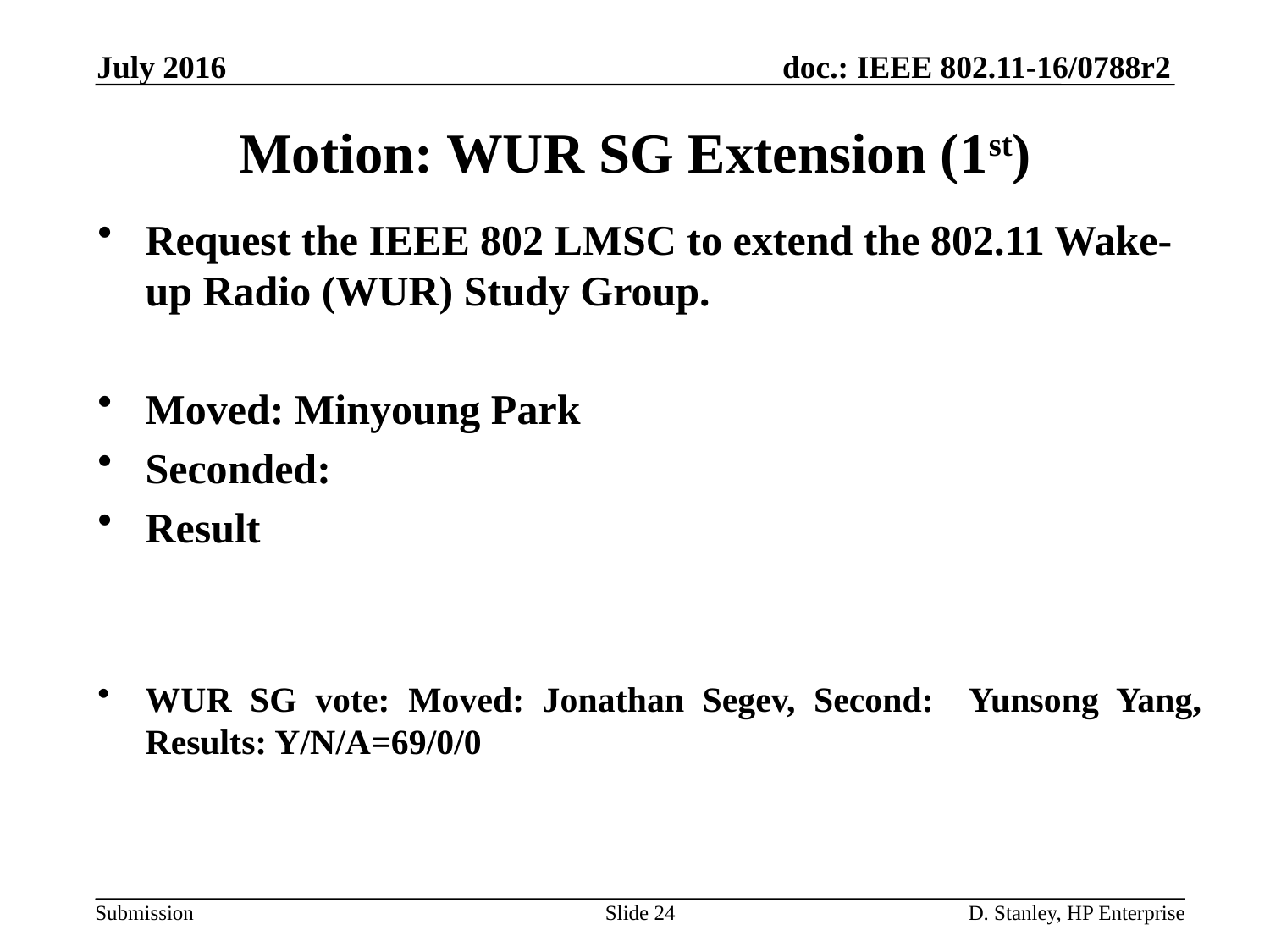

July 2016
# Motion: WUR SG Extension (1st)
Request the IEEE 802 LMSC to extend the 802.11 Wake-up Radio (WUR) Study Group.

Moved: Minyoung Park
Seconded:
Result

WUR SG vote: Moved: Jonathan Segev, Second:  Yunsong Yang, Results: Y/N/A=69/0/0

Slide 24
D. Stanley, HP Enterprise